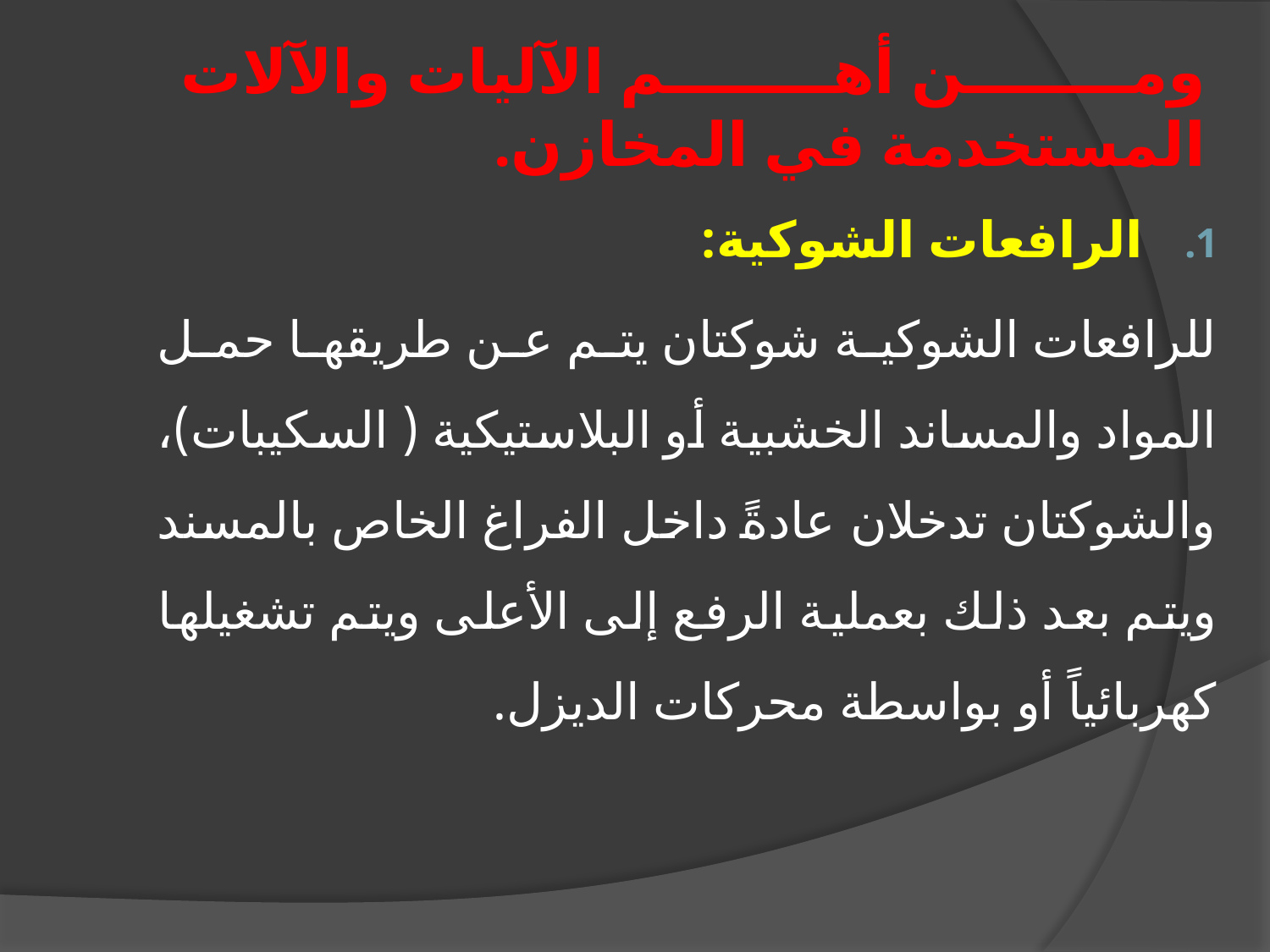

# ومن أهم الآليات والآلات المستخدمة في المخازن.
الرافعات الشوكية:
للرافعات الشوكية شوكتان يتم عن طريقها حمل المواد والمساند الخشبية أو البلاستيكية ( السكيبات)، والشوكتان تدخلان عادةً داخل الفراغ الخاص بالمسند ويتم بعد ذلك بعملية الرفع إلى الأعلى ويتم تشغيلها كهربائياً أو بواسطة محركات الديزل.